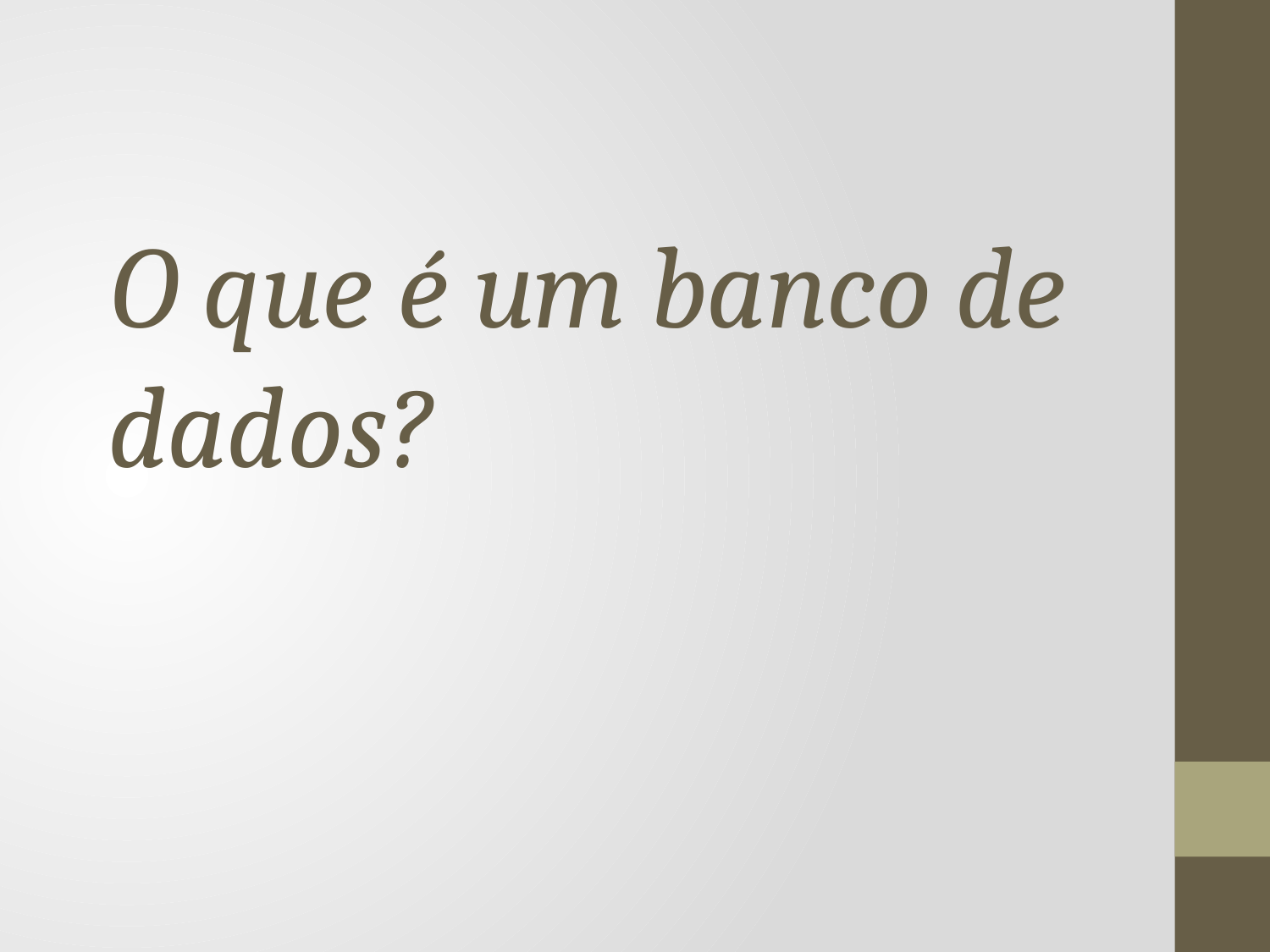

# O que é um banco de dados?